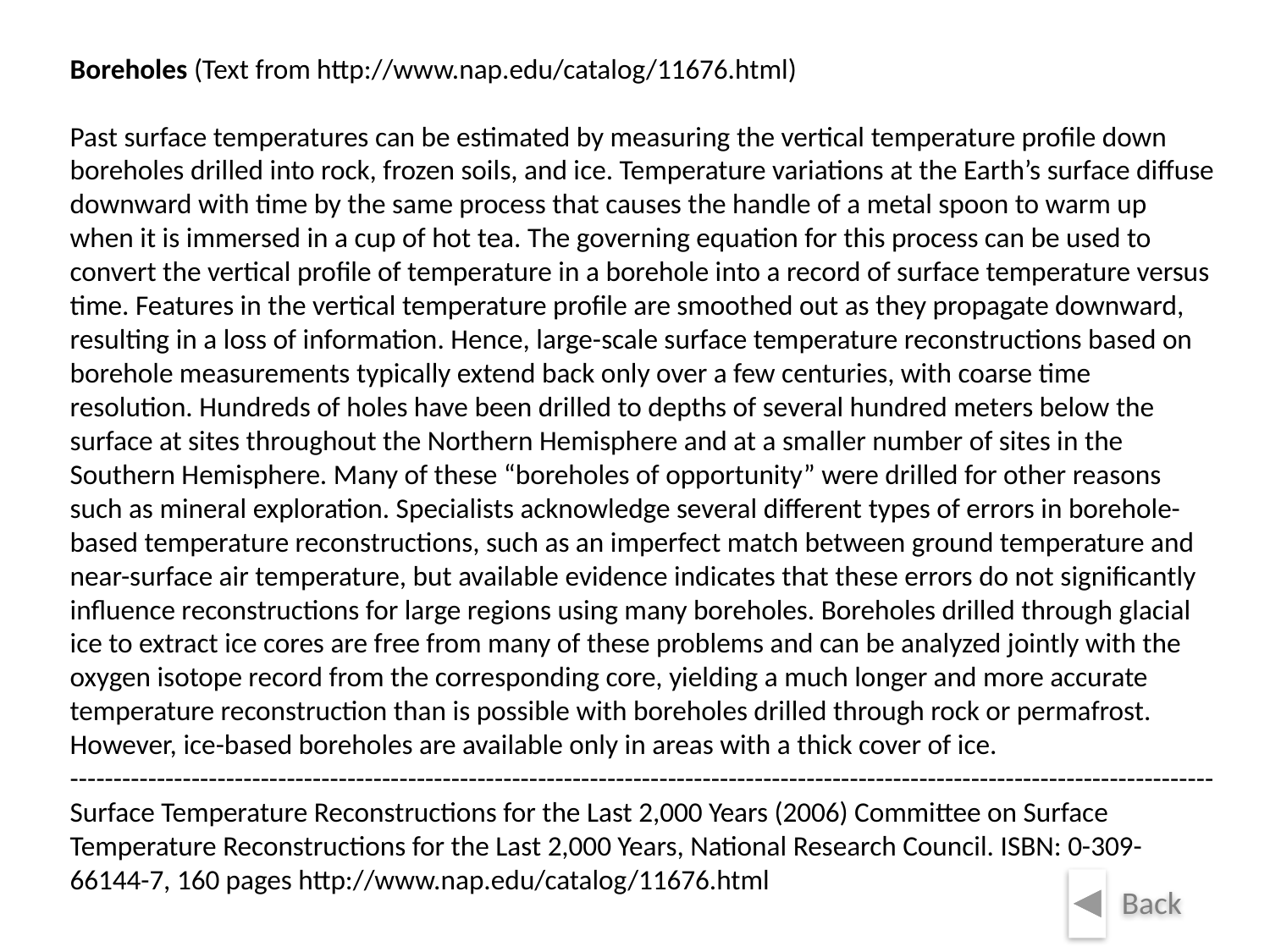

Boreholes (Text from http://www.nap.edu/catalog/11676.html)

Past surface temperatures can be estimated by measuring the vertical temperature profile down boreholes drilled into rock, frozen soils, and ice. Temperature variations at the Earth’s surface diffuse downward with time by the same process that causes the handle of a metal spoon to warm up when it is immersed in a cup of hot tea. The governing equation for this process can be used to convert the vertical profile of temperature in a borehole into a record of surface temperature versus time. Features in the vertical temperature profile are smoothed out as they propagate downward, resulting in a loss of information. Hence, large-scale surface temperature reconstructions based on borehole measurements typically extend back only over a few centuries, with coarse time resolution. Hundreds of holes have been drilled to depths of several hundred meters below the surface at sites throughout the Northern Hemisphere and at a smaller number of sites in the Southern Hemisphere. Many of these “boreholes of opportunity” were drilled for other reasons such as mineral exploration. Specialists acknowledge several different types of errors in borehole-based temperature reconstructions, such as an imperfect match between ground temperature and near-surface air temperature, but available evidence indicates that these errors do not significantly influence reconstructions for large regions using many boreholes. Boreholes drilled through glacial ice to extract ice cores are free from many of these problems and can be analyzed jointly with the oxygen isotope record from the corresponding core, yielding a much longer and more accurate temperature reconstruction than is possible with boreholes drilled through rock or permafrost. However, ice-based boreholes are available only in areas with a thick cover of ice.
------------------------------------------------------------------------------------------------------------------------------------
Surface Temperature Reconstructions for the Last 2,000 Years (2006) Committee on Surface Temperature Reconstructions for the Last 2,000 Years, National Research Council. ISBN: 0-309-66144-7, 160 pages http://www.nap.edu/catalog/11676.html
Back